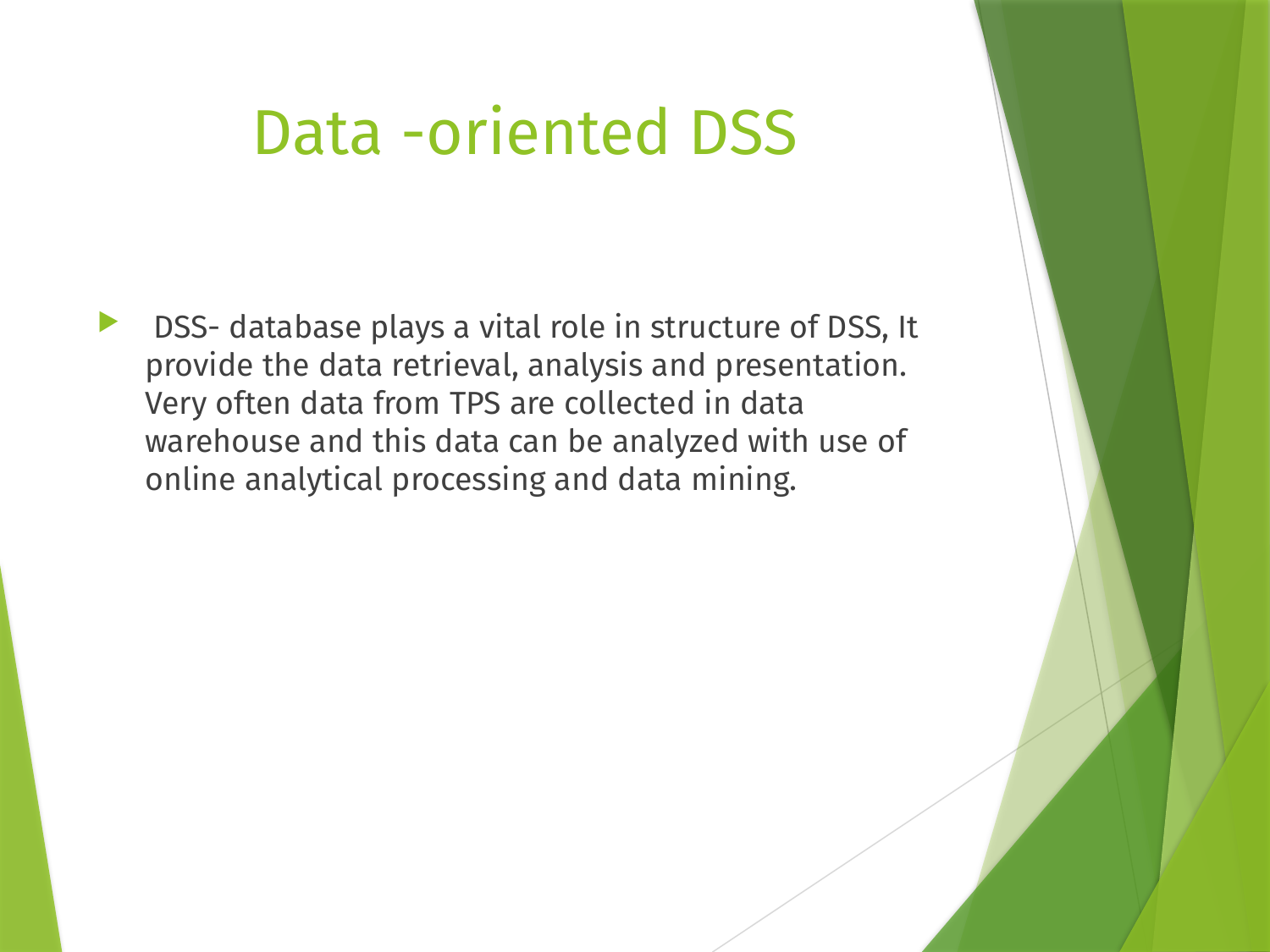

# Data -oriented DSS
 DSS- database plays a vital role in structure of DSS, It provide the data retrieval, analysis and presentation. Very often data from TPS are collected in data warehouse and this data can be analyzed with use of online analytical processing and data mining.